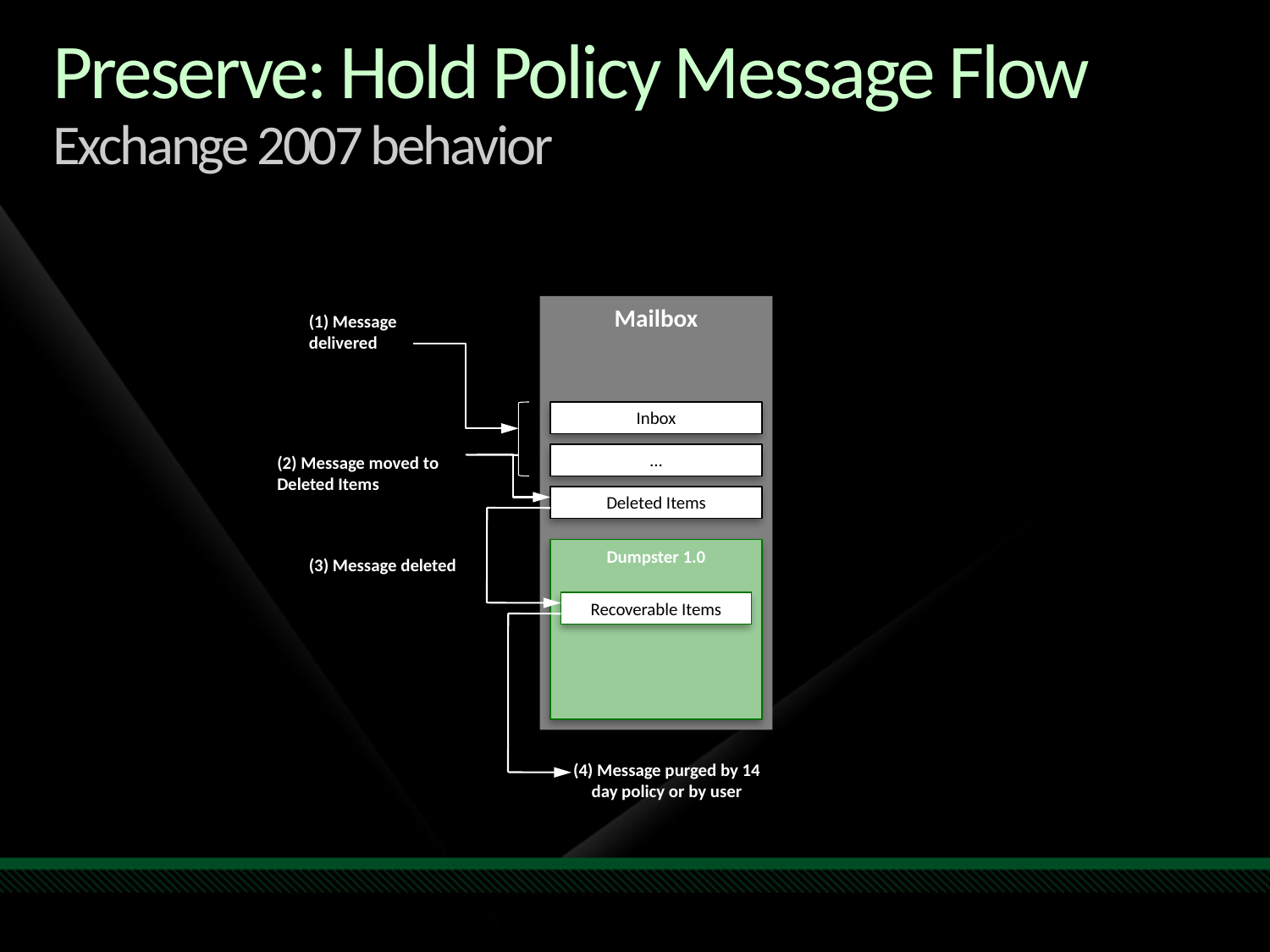

# Preserve: Hold Policy Message Flow Exchange 2007 behavior
Mailbox
(1) Message delivered
 1-2 yrs of E-mail
 Size 2-10GB
 Online and Offline

Inbox
…
(2) Message moved to Deleted Items
Deleted Items
Dumpster 1.0
(3) Message deleted
Recoverable Items
(4) Message purged by 14 day policy or by user